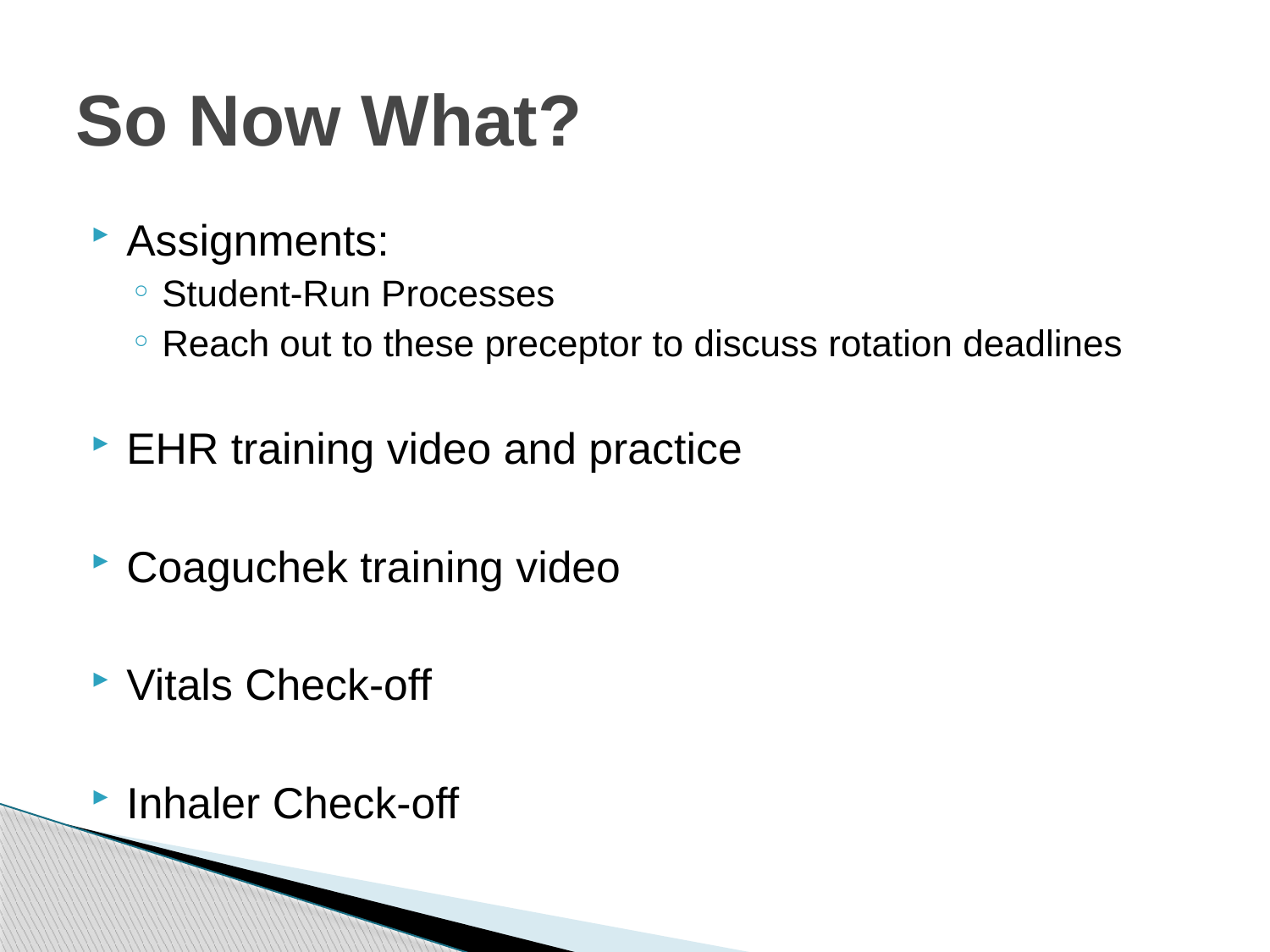

# So Now What?
Assignments:
Student-Run Processes
Reach out to these preceptor to discuss rotation deadlines

EHR training video and practice

Coaguchek training video

Vitals Check-off

Inhaler Check-off